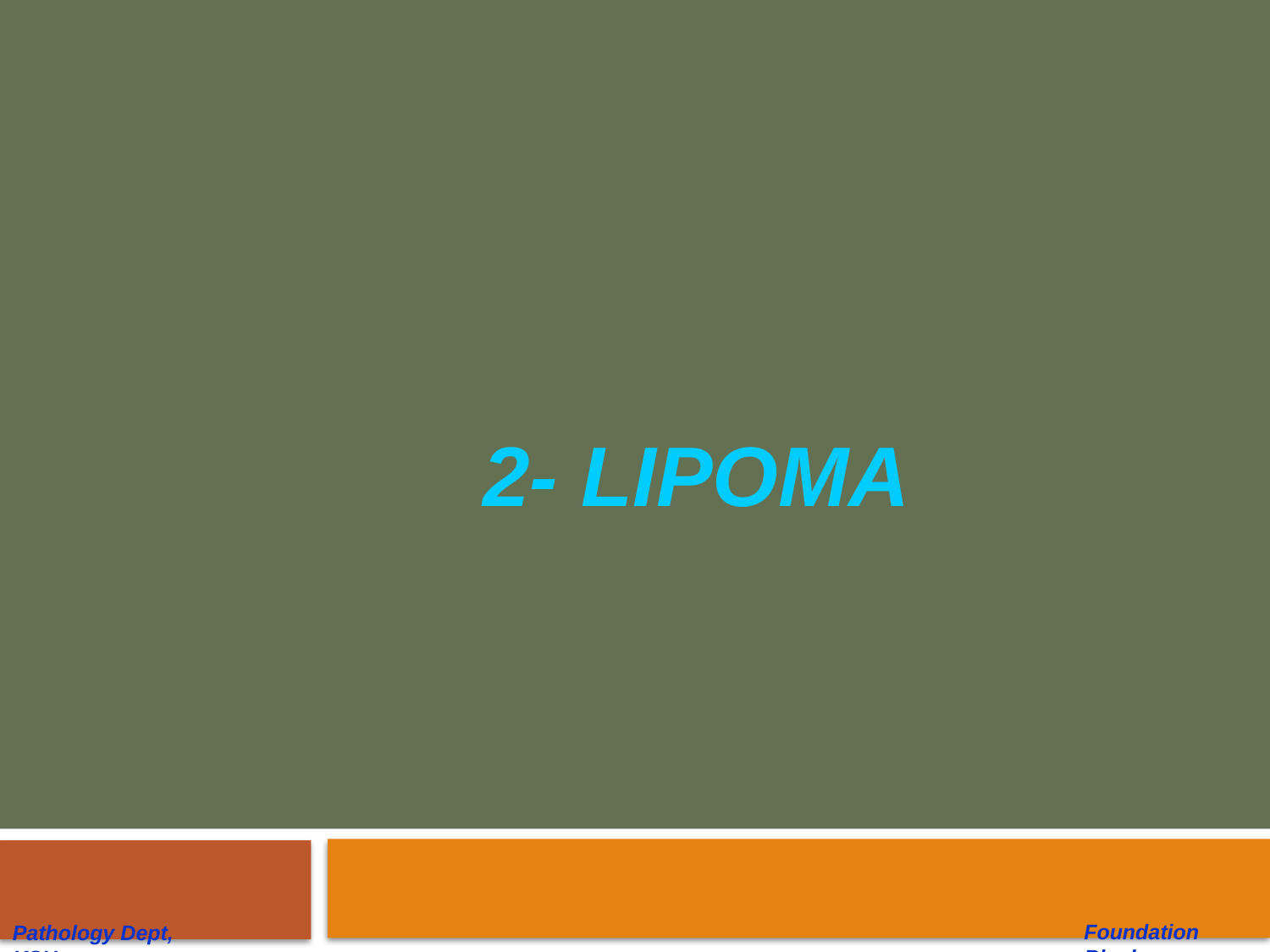

# 2- Lipoma
Foundation Block
Pathology Dept, KSU